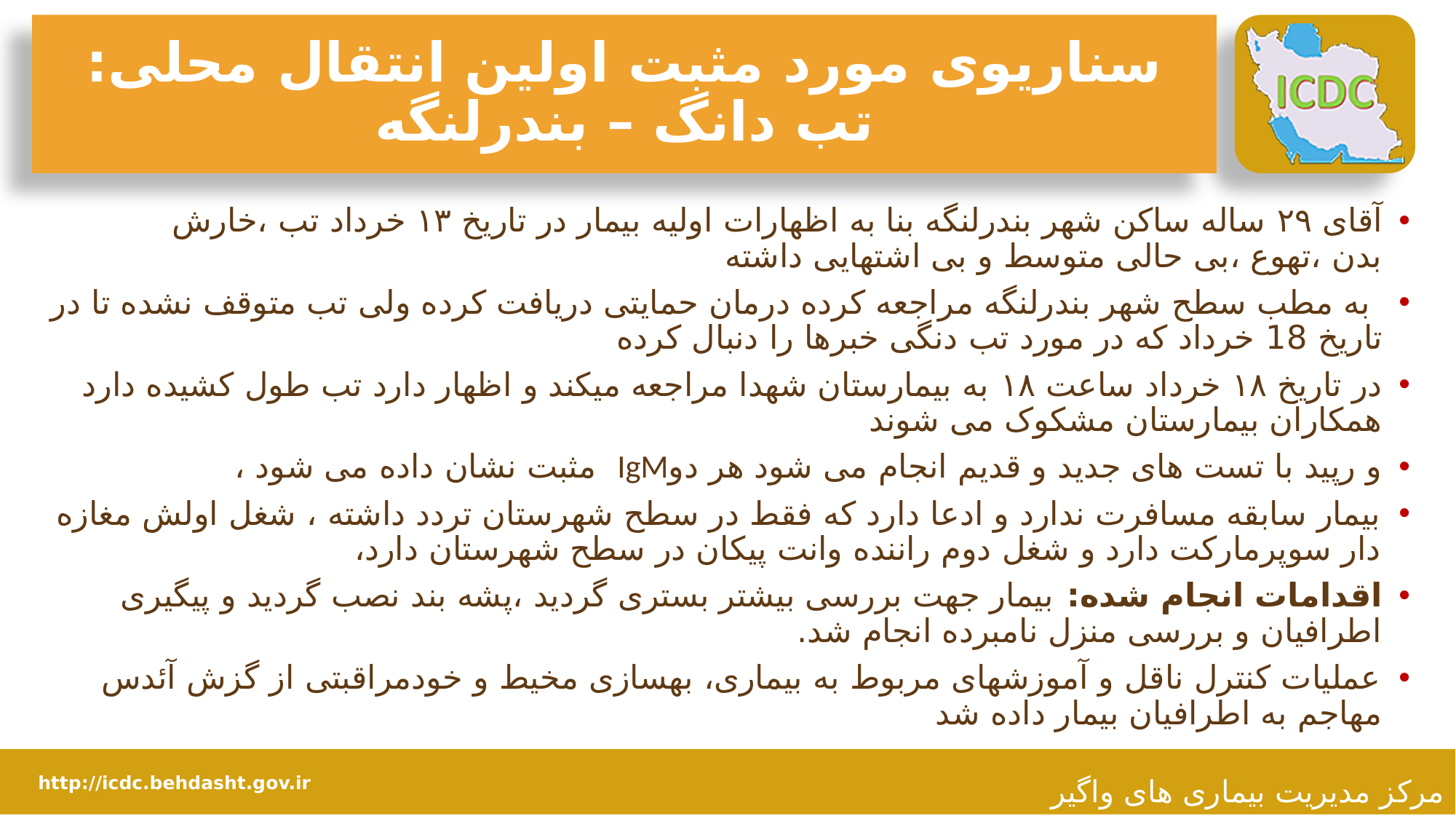

# سناریوی مورد مثبت اولین انتقال محلی: تب دانگ – بندرلنگه
آقای ۲۹ ساله ساکن شهر بندرلنگه بنا به اظهارات اولیه بیمار در تاریخ ۱۳ خرداد تب ،خارش بدن ،تهوع ،بی حالی متوسط و بی اشتهایی داشته
 به مطب سطح شهر بندرلنگه مراجعه کرده درمان حمایتی دریافت کرده ولی تب متوقف نشده تا در تاریخ 18 خرداد که در مورد تب دنگی خبرها را دنبال کرده
در تاریخ ۱۸ خرداد ساعت ۱۸ به بیمارستان شهدا مراجعه میکند و اظهار دارد تب طول کشیده دارد همکاران بیمارستان مشکوک می شوند
و رپید با تست های جدید و قدیم انجام می شود هر دوIgM  مثبت نشان داده می شود ،
بیمار سابقه مسافرت ندارد و ادعا دارد که فقط در سطح شهرستان تردد داشته ، شغل اولش مغازه دار سوپرمارکت دارد و شغل دوم راننده وانت پیکان در سطح شهرستان دارد،
اقدامات انجام شده: بیمار جهت بررسی بیشتر بستری گردید ،پشه بند نصب گردید و پیگیری اطرافیان و بررسی منزل نامبرده انجام شد.
عملیات کنترل ناقل و آموزشهای مربوط به بیماری، بهسازی مخیط و خودمراقبتی از گزش آئدس مهاجم به اطرافیان بیمار داده شد